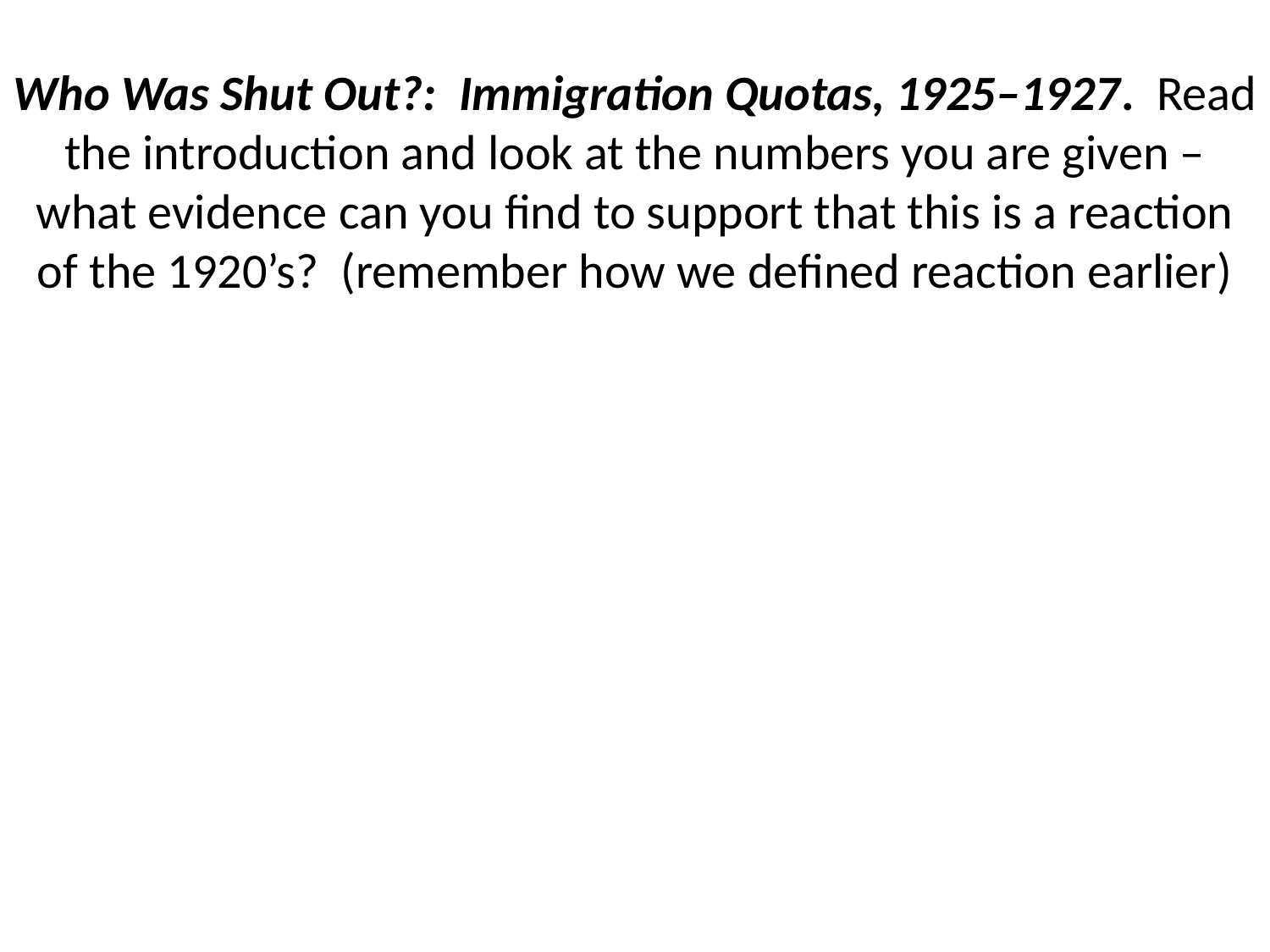

# Who Was Shut Out?:  Immigration Quotas, 1925–1927.  Read the introduction and look at the numbers you are given – what evidence can you find to support that this is a reaction of the 1920’s?  (remember how we defined reaction earlier)